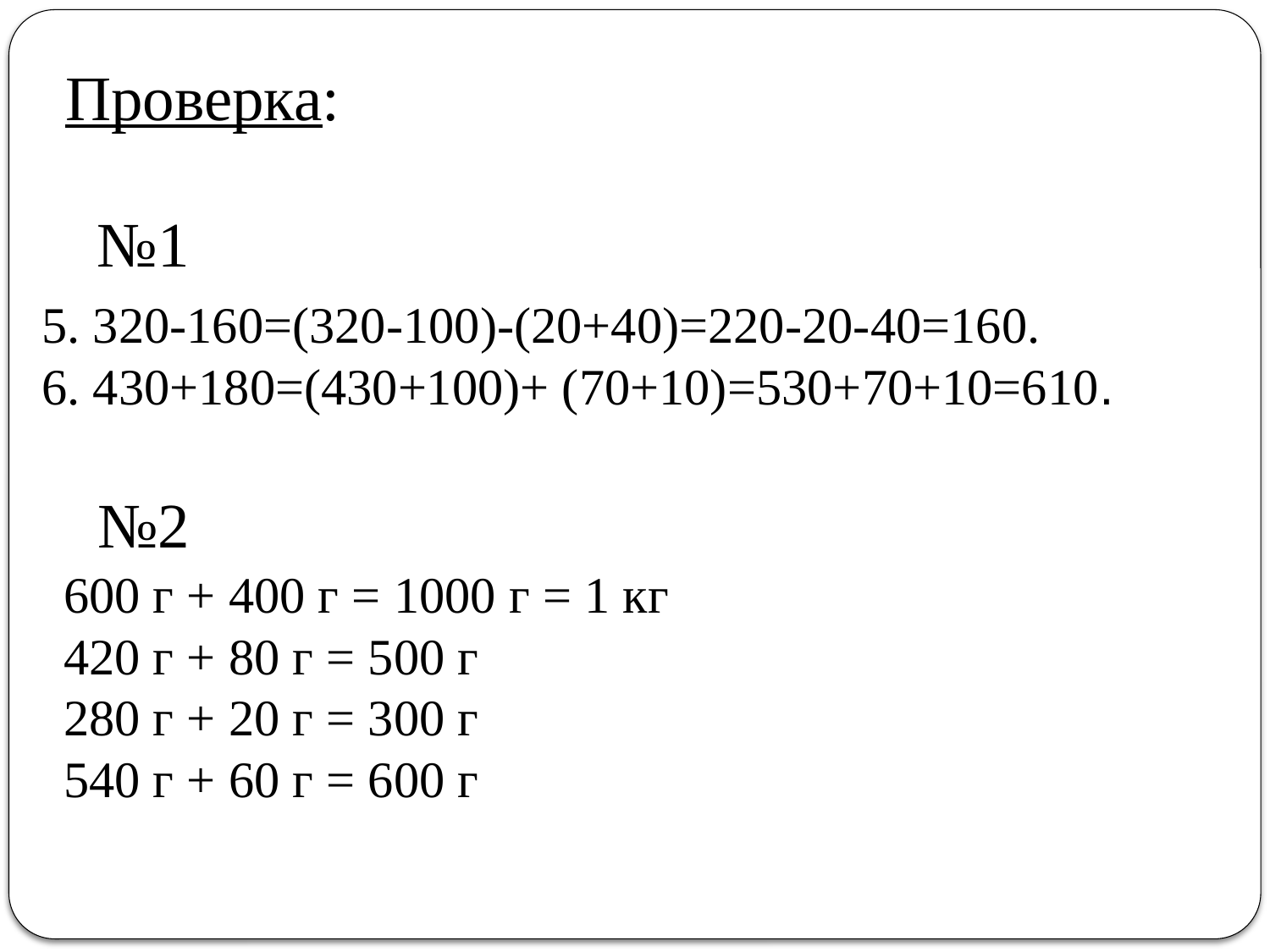

Проверка:
№1
5. 320-160=(320-100)-(20+40)=220-20-40=160.
6. 430+180=(430+100)+ (70+10)=530+70+10=610.
№2
600 г + 400 г = 1000 г = 1 кг
420 г + 80 г = 500 г
280 г + 20 г = 300 г
540 г + 60 г = 600 г